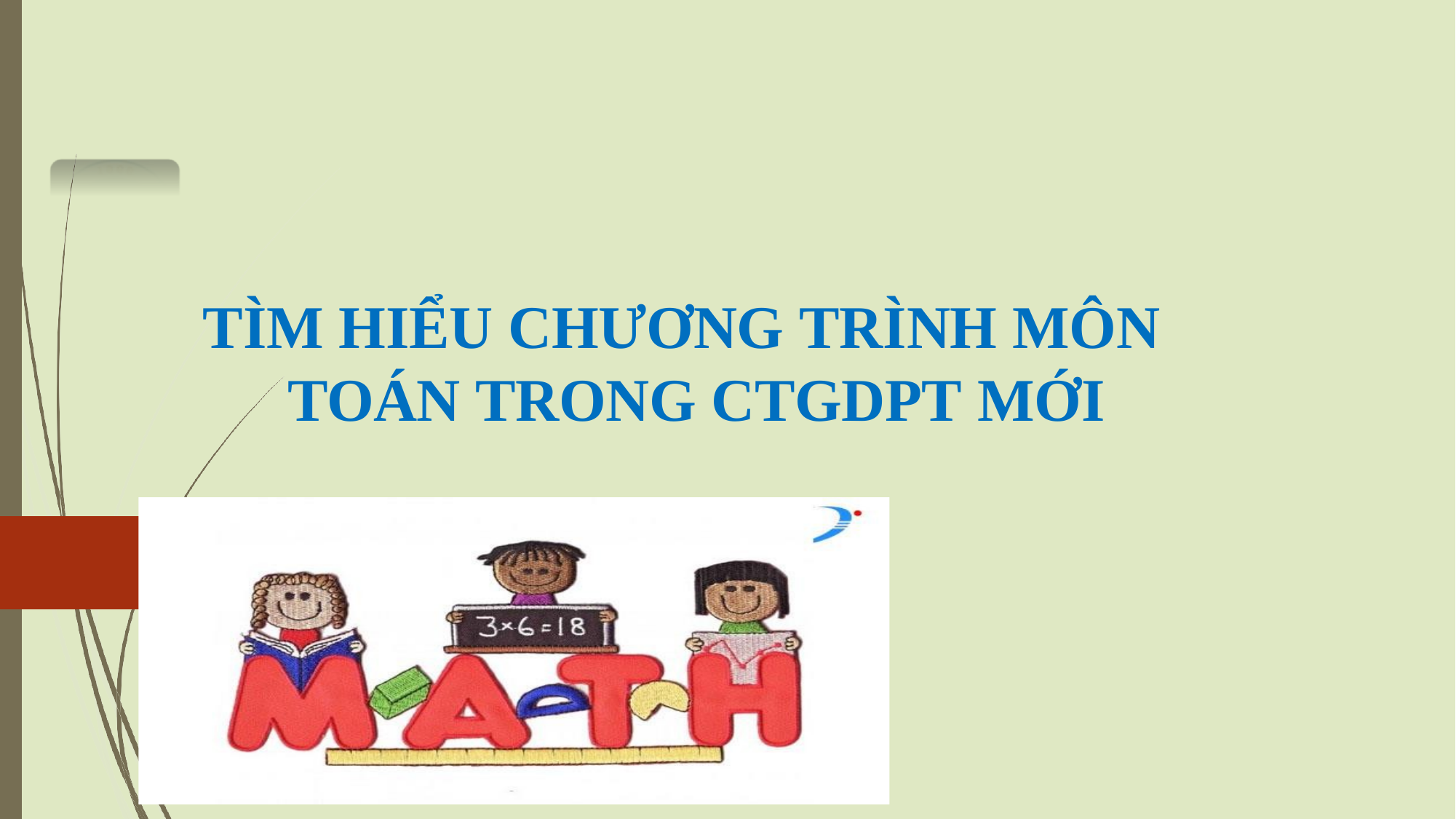

TÌM HIỂU CHƯƠNG TRÌNH MÔN  TOÁN TRONG CTGDPT MỚI